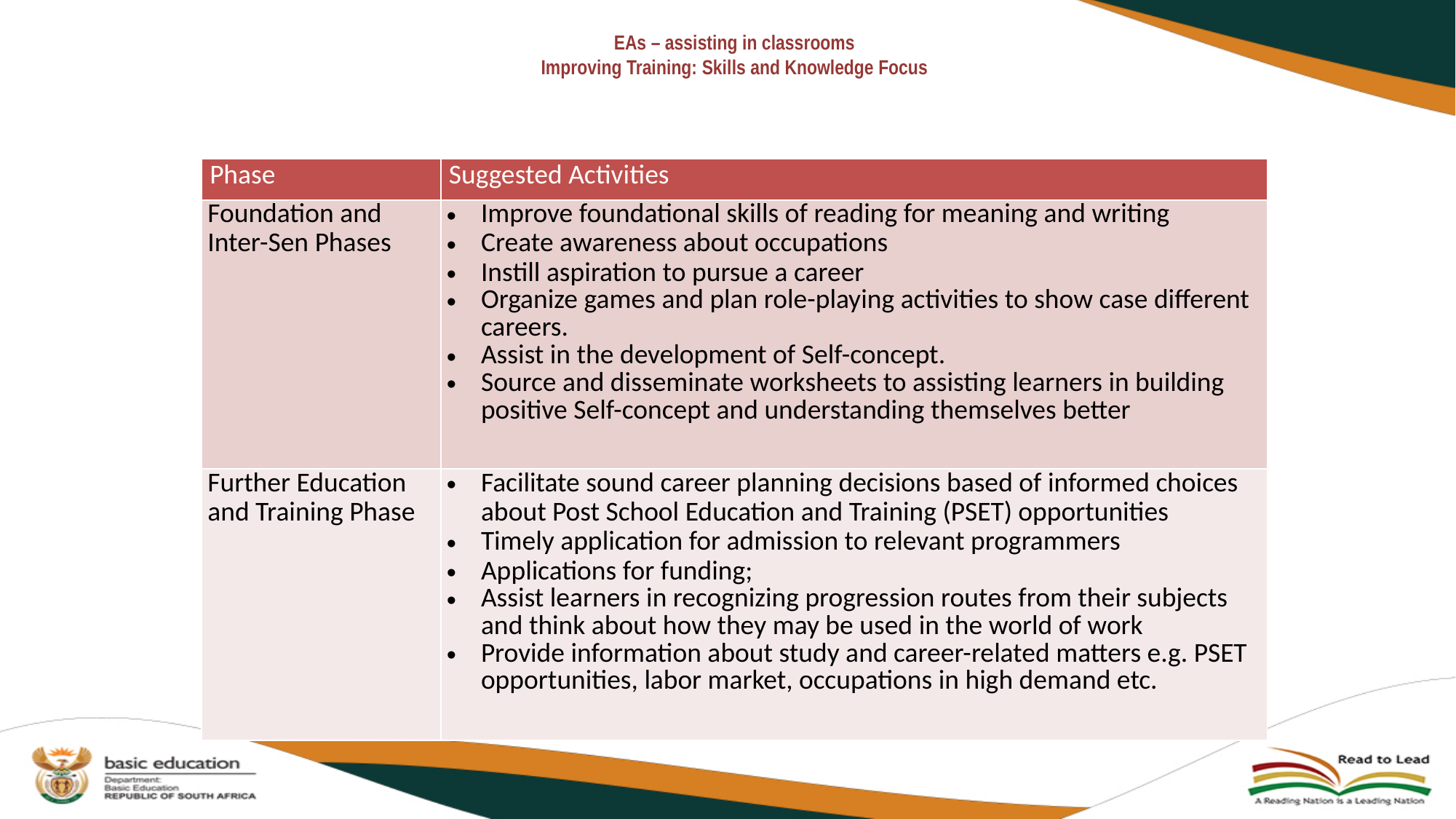

# EAs – assisting in classrooms Improving Training: Skills and Knowledge Focus
| Phase | Suggested Activities |
| --- | --- |
| Foundation and Inter-Sen Phases | Improve foundational skills of reading for meaning and writing Create awareness about occupations Instill aspiration to pursue a career Organize games and plan role-playing activities to show case different careers. Assist in the development of Self-concept. Source and disseminate worksheets to assisting learners in building positive Self-concept and understanding themselves better |
| Further Education and Training Phase | Facilitate sound career planning decisions based of informed choices about Post School Education and Training (PSET) opportunities Timely application for admission to relevant programmers Applications for funding; Assist learners in recognizing progression routes from their subjects and think about how they may be used in the world of work Provide information about study and career-related matters e.g. PSET opportunities, labor market, occupations in high demand etc. |